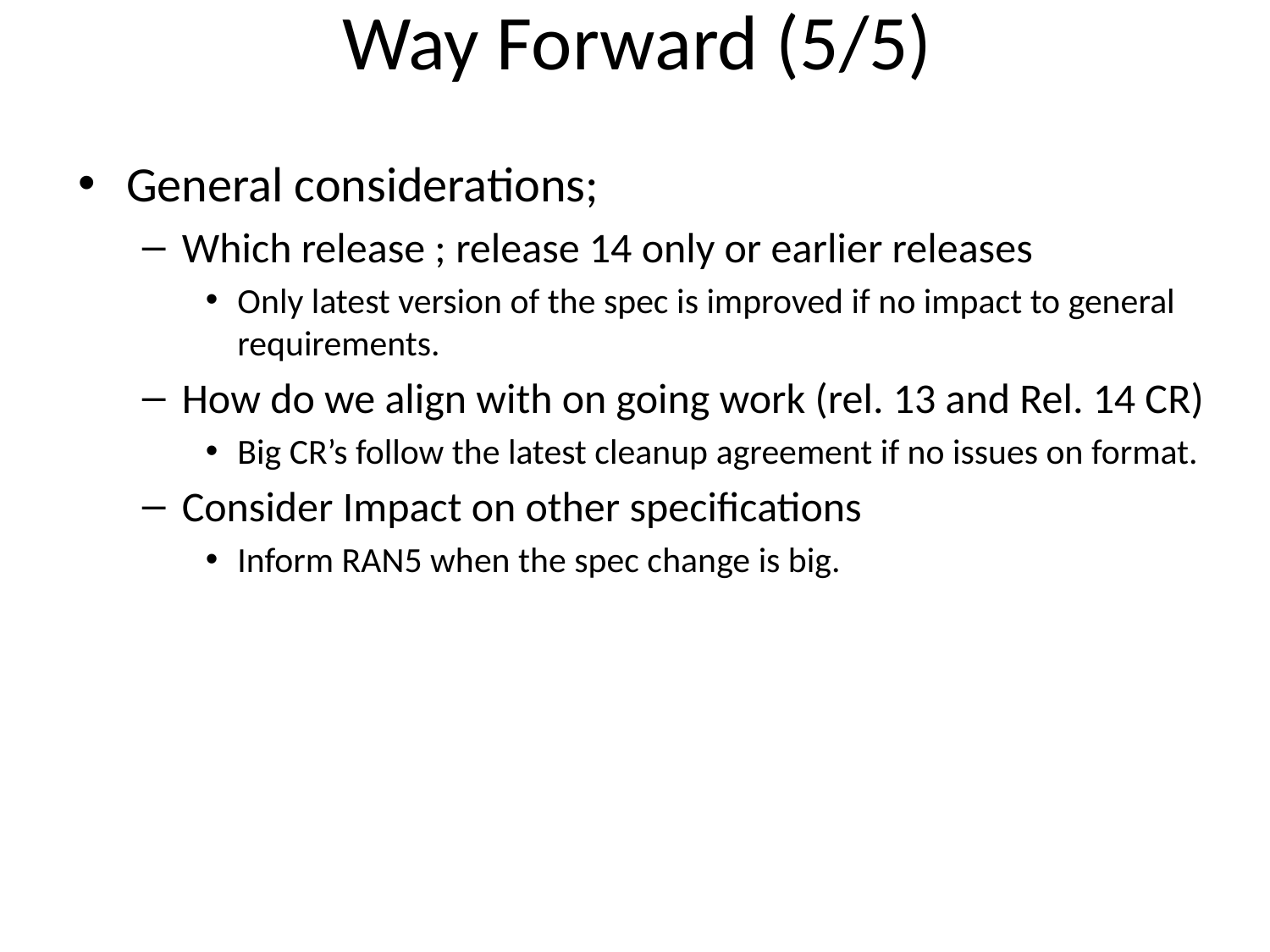

# Way Forward (5/5)
General considerations;
Which release ; release 14 only or earlier releases
Only latest version of the spec is improved if no impact to general requirements.
How do we align with on going work (rel. 13 and Rel. 14 CR)
Big CR’s follow the latest cleanup agreement if no issues on format.
Consider Impact on other specifications
Inform RAN5 when the spec change is big.